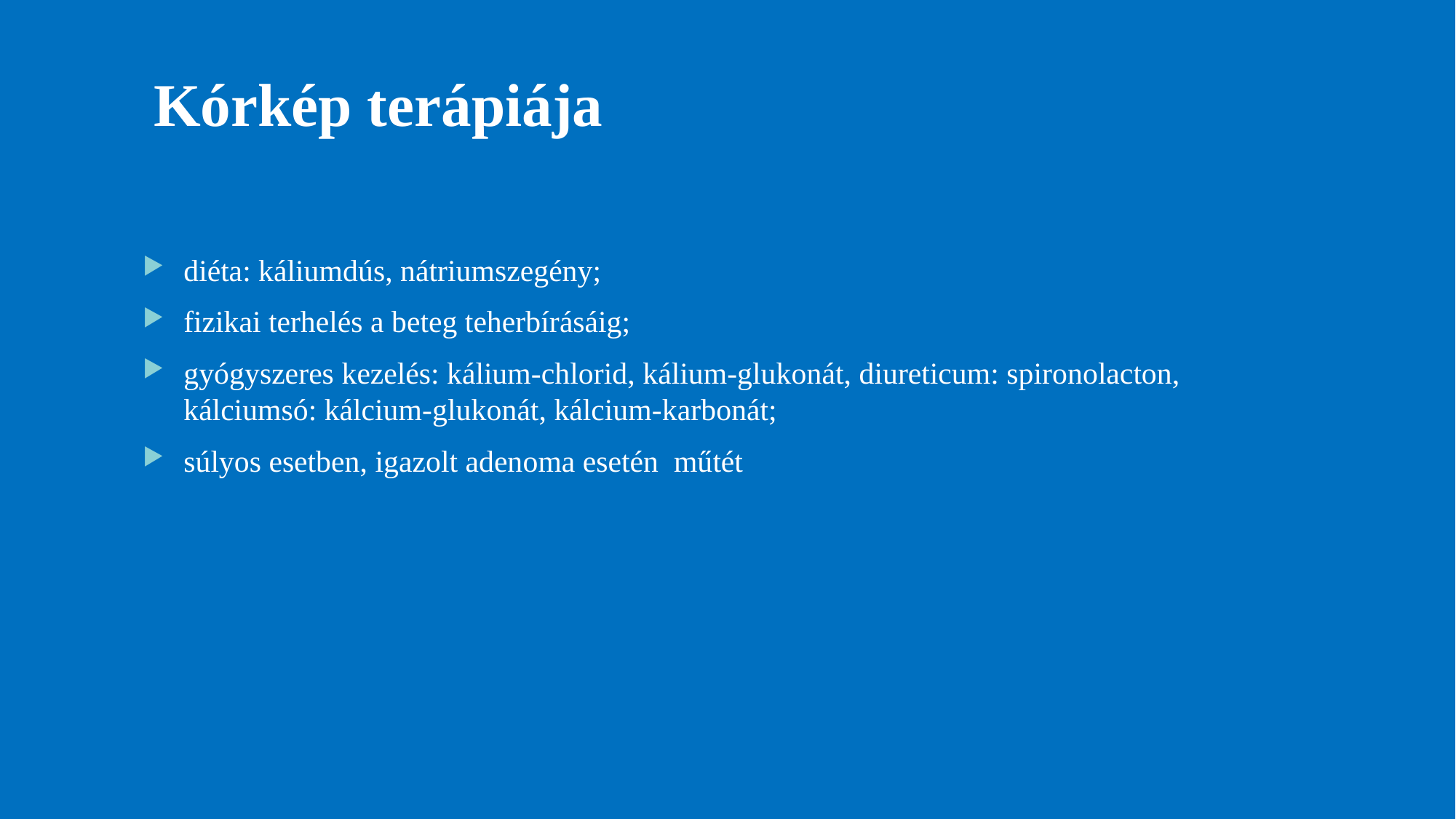

# Kórkép terápiája
diéta: káliumdús, nátriumszegény;
fizikai terhelés a beteg teherbírásáig;
gyógyszeres kezelés: kálium-chlorid, kálium-glukonát, diureticum: spironolacton, kálciumsó: kálcium-glukonát, kálcium-karbonát;
súlyos esetben, igazolt adenoma esetén  műtét